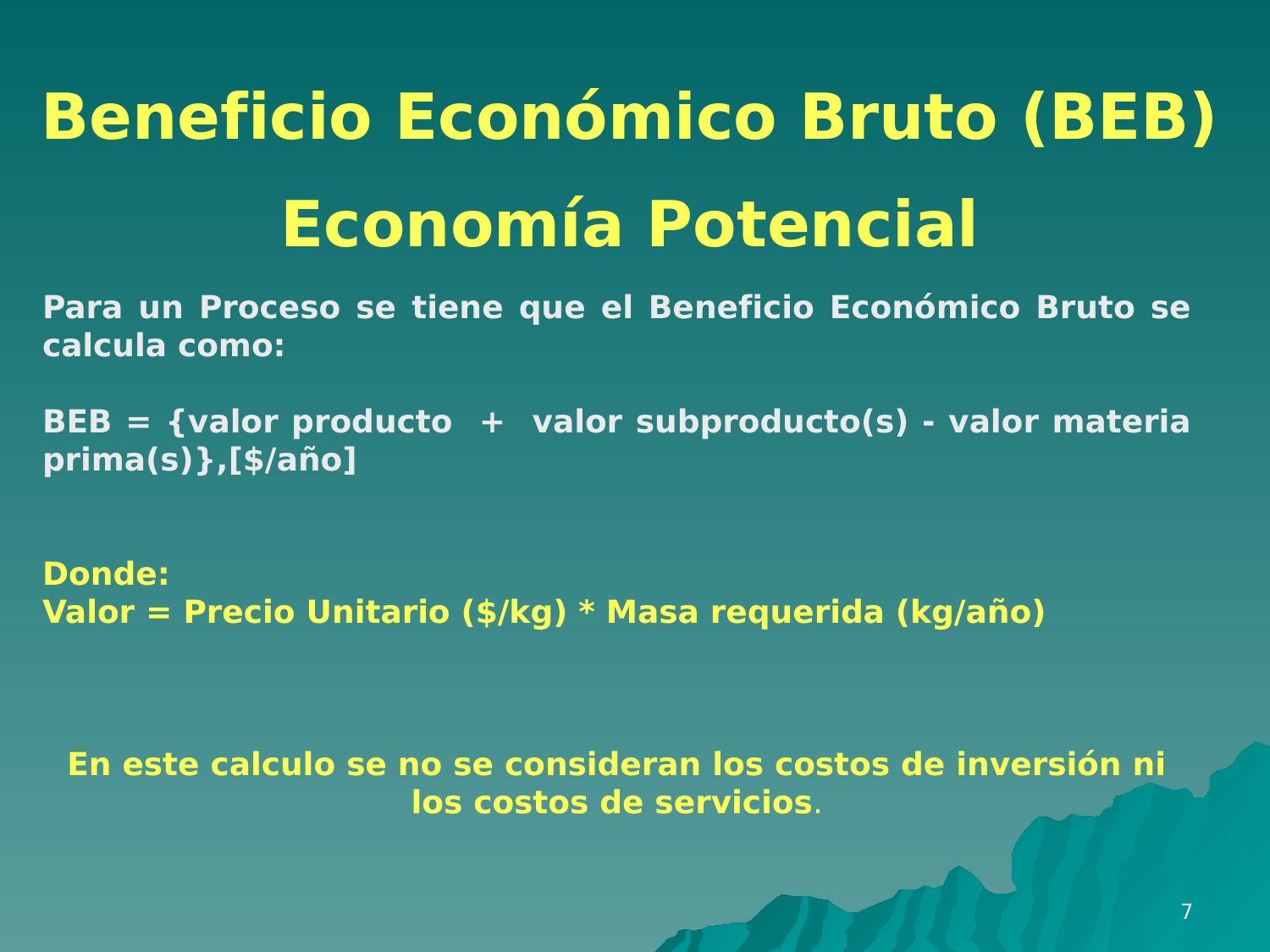

Beneficio Económico Bruto (BEB)
Economía Potencial

Para un Proceso se tiene que el Beneficio Económico Bruto se calcula como:

BEB = {valor producto  +  valor subproducto(s) - valor materia prima(s)},[$/año]
Donde:
Valor = Precio Unitario ($/kg) * Masa requerida (kg/año)

En este calculo se no se consideran los costos de inversión ni los costos de servicios.
7